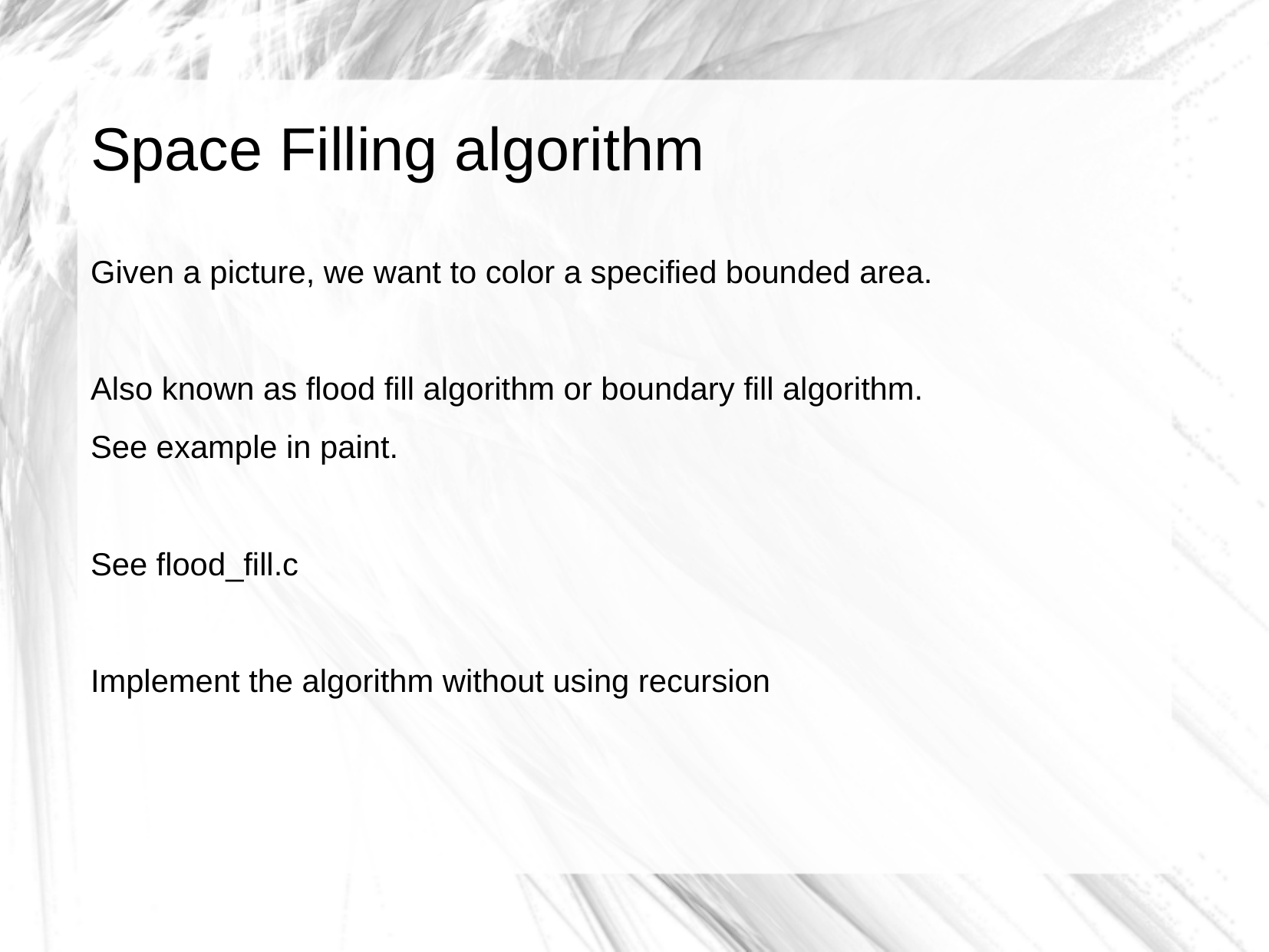

Space Filling algorithm
Given a picture, we want to color a specified bounded area.

Also known as flood fill algorithm or boundary fill algorithm.
See example in paint.

See flood_fill.c

Implement the algorithm without using recursion